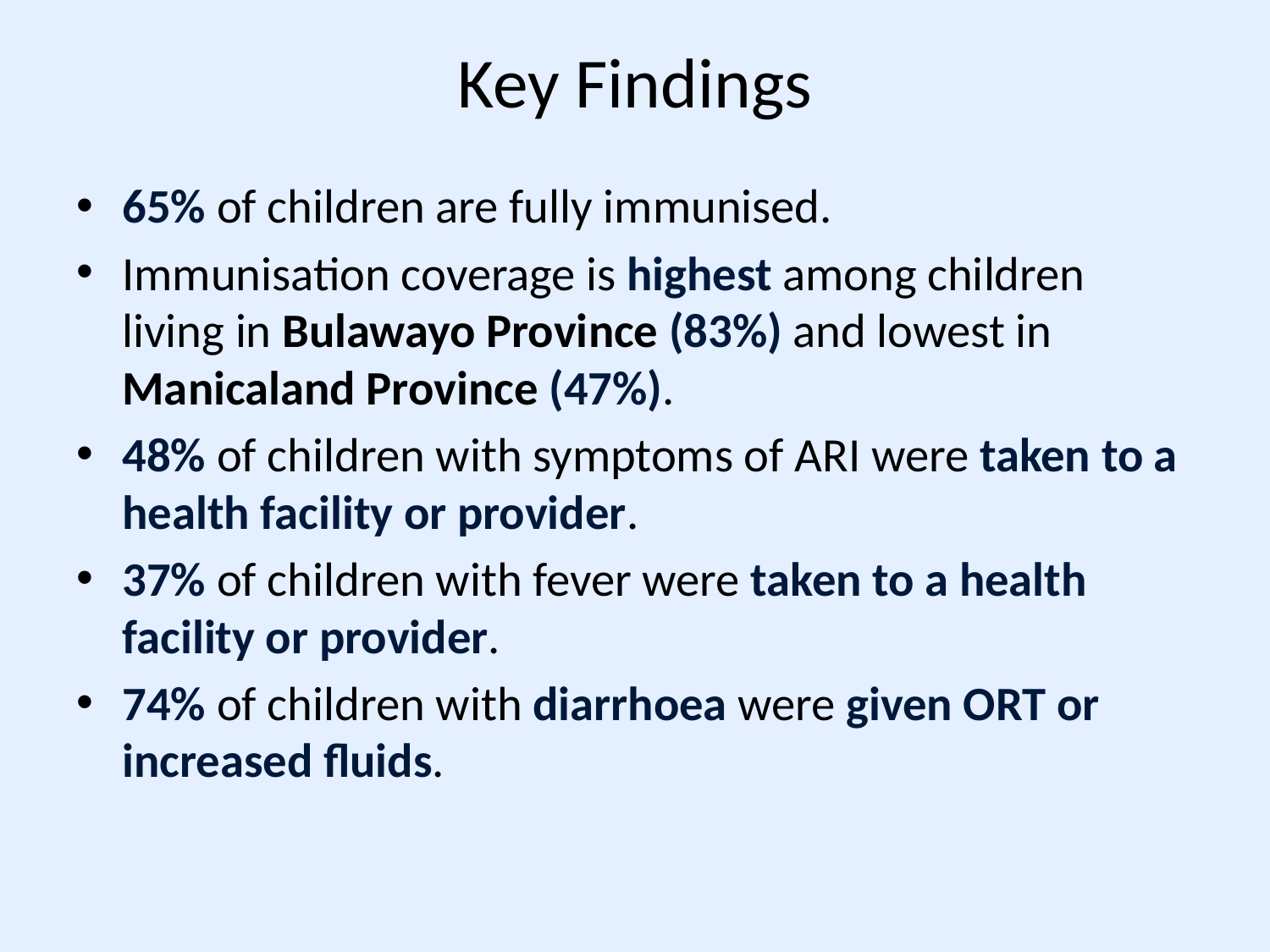

# Key Findings
65% of children are fully immunised.
Immunisation coverage is highest among children living in Bulawayo Province (83%) and lowest in Manicaland Province (47%).
48% of children with symptoms of ARI were taken to a health facility or provider.
37% of children with fever were taken to a health facility or provider.
74% of children with diarrhoea were given ORT or increased fluids.